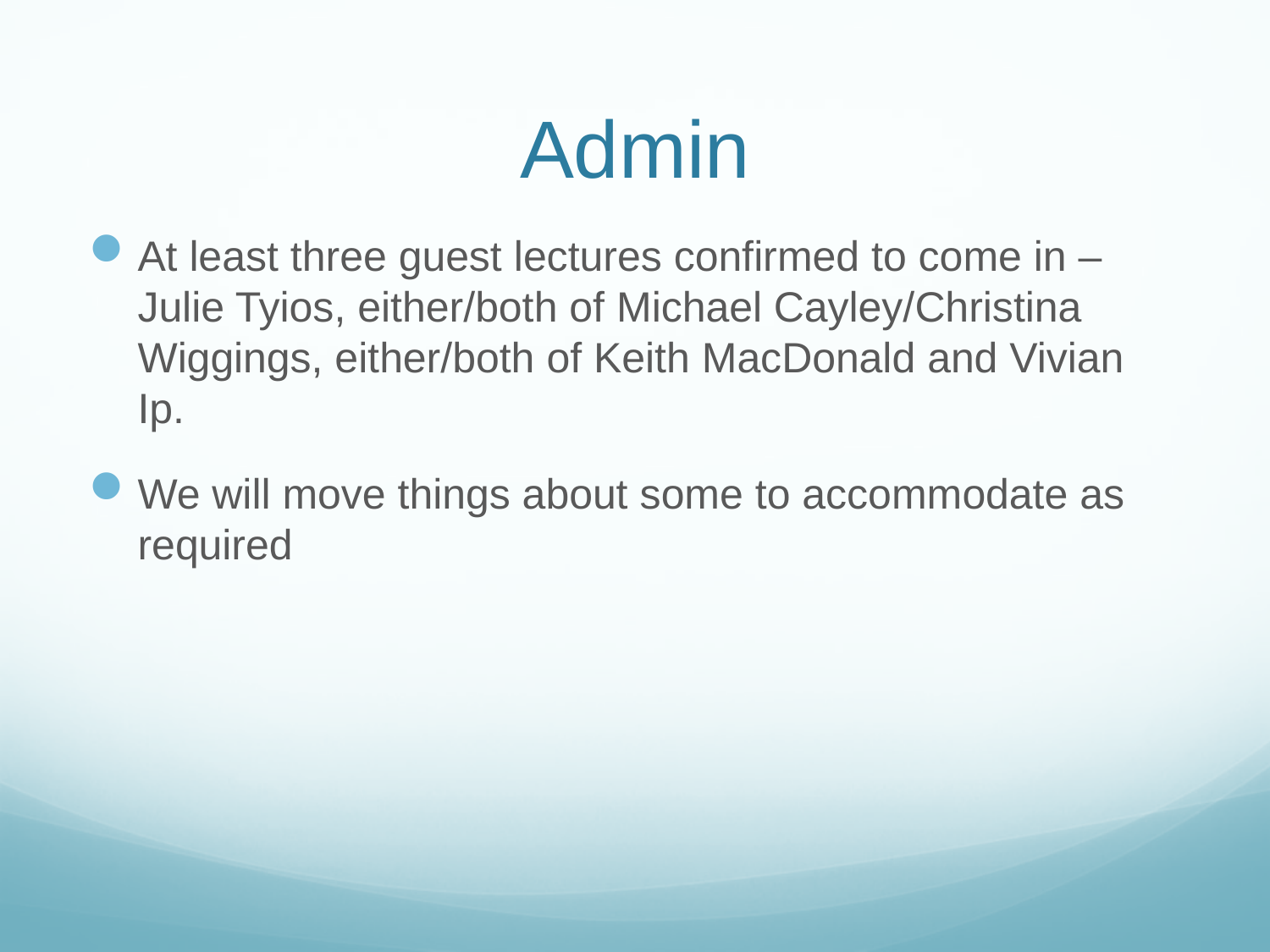

# Admin
At least three guest lectures confirmed to come in – Julie Tyios, either/both of Michael Cayley/Christina Wiggings, either/both of Keith MacDonald and Vivian Ip.
We will move things about some to accommodate as required